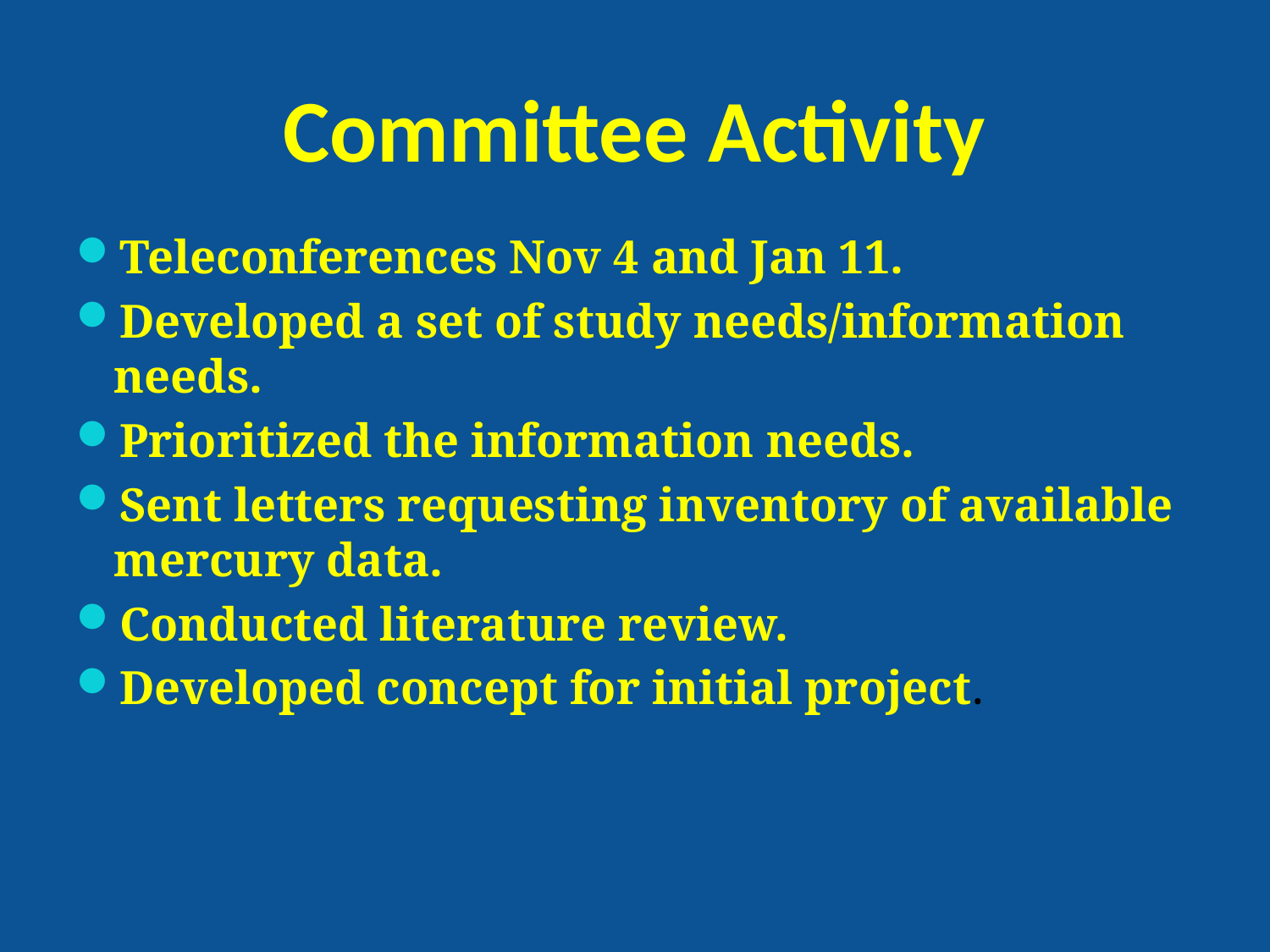

# Committee Activity
Teleconferences Nov 4 and Jan 11.
Developed a set of study needs/information needs.
Prioritized the information needs.
Sent letters requesting inventory of available mercury data.
Conducted literature review.
Developed concept for initial project.